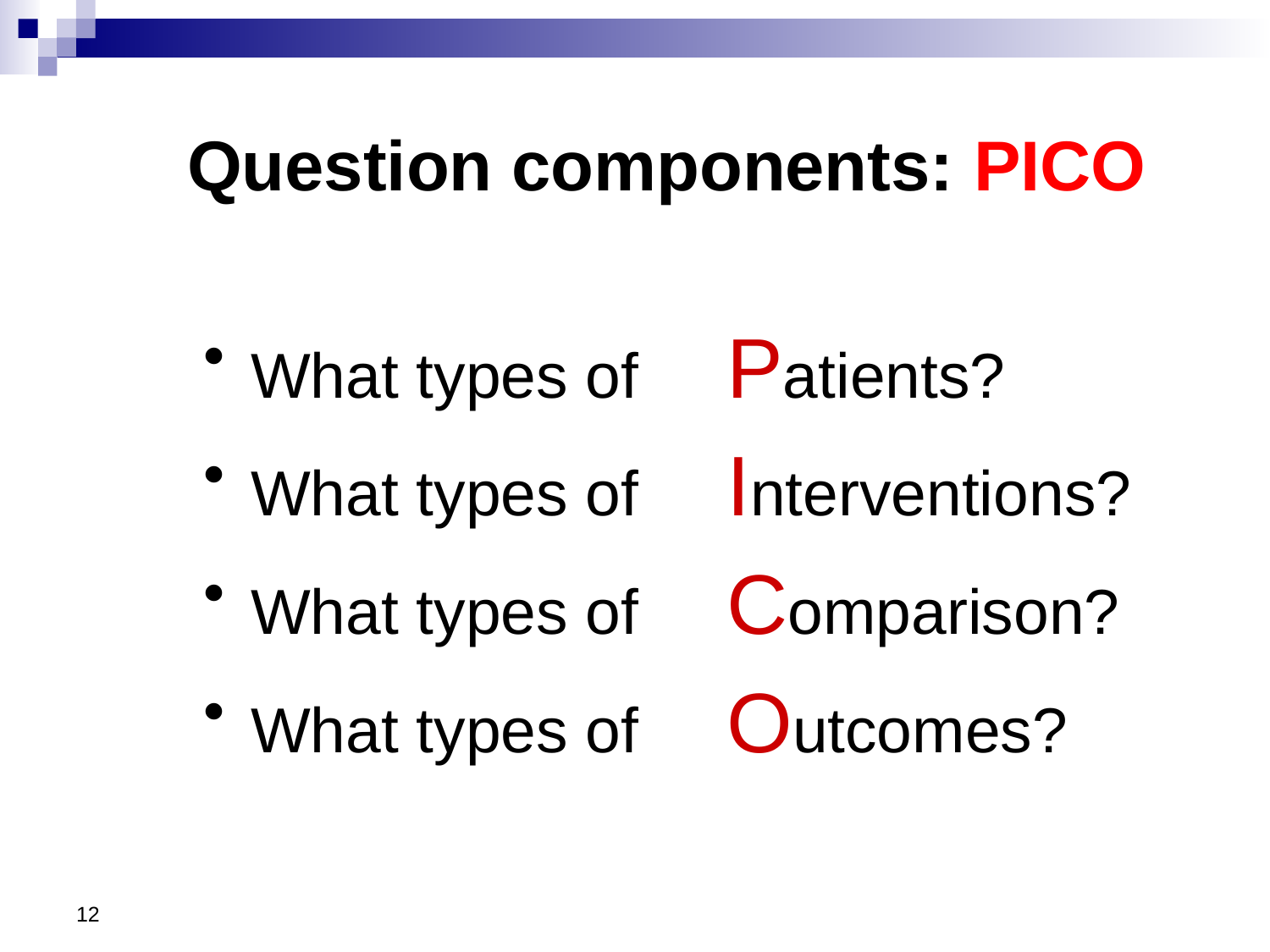

Question components: PICO
What types of     Patients?
What types of     Interventions?
What types of     Comparison?
What types of     Outcomes?
12